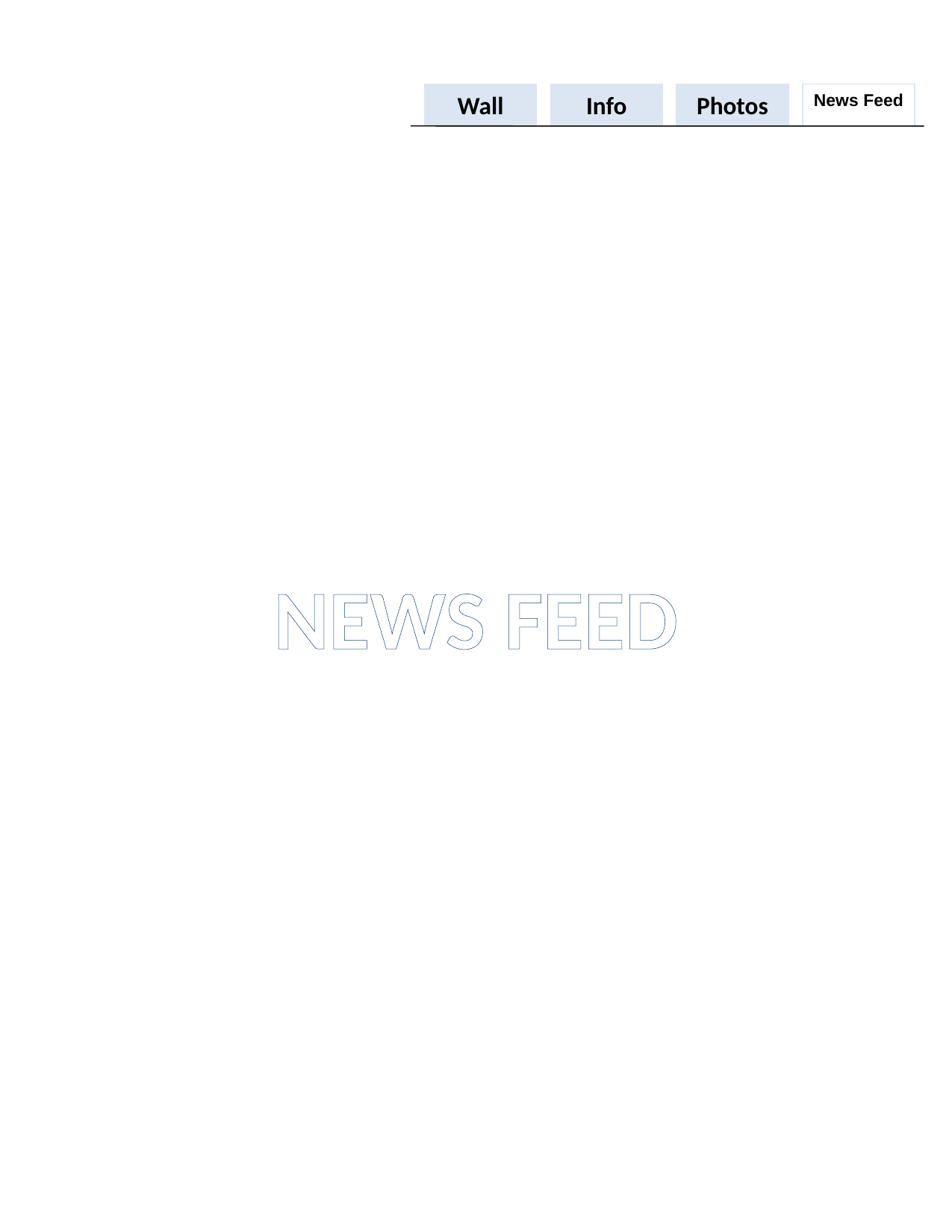

Wall
Info
Photos
News Feed
NEWS FEED